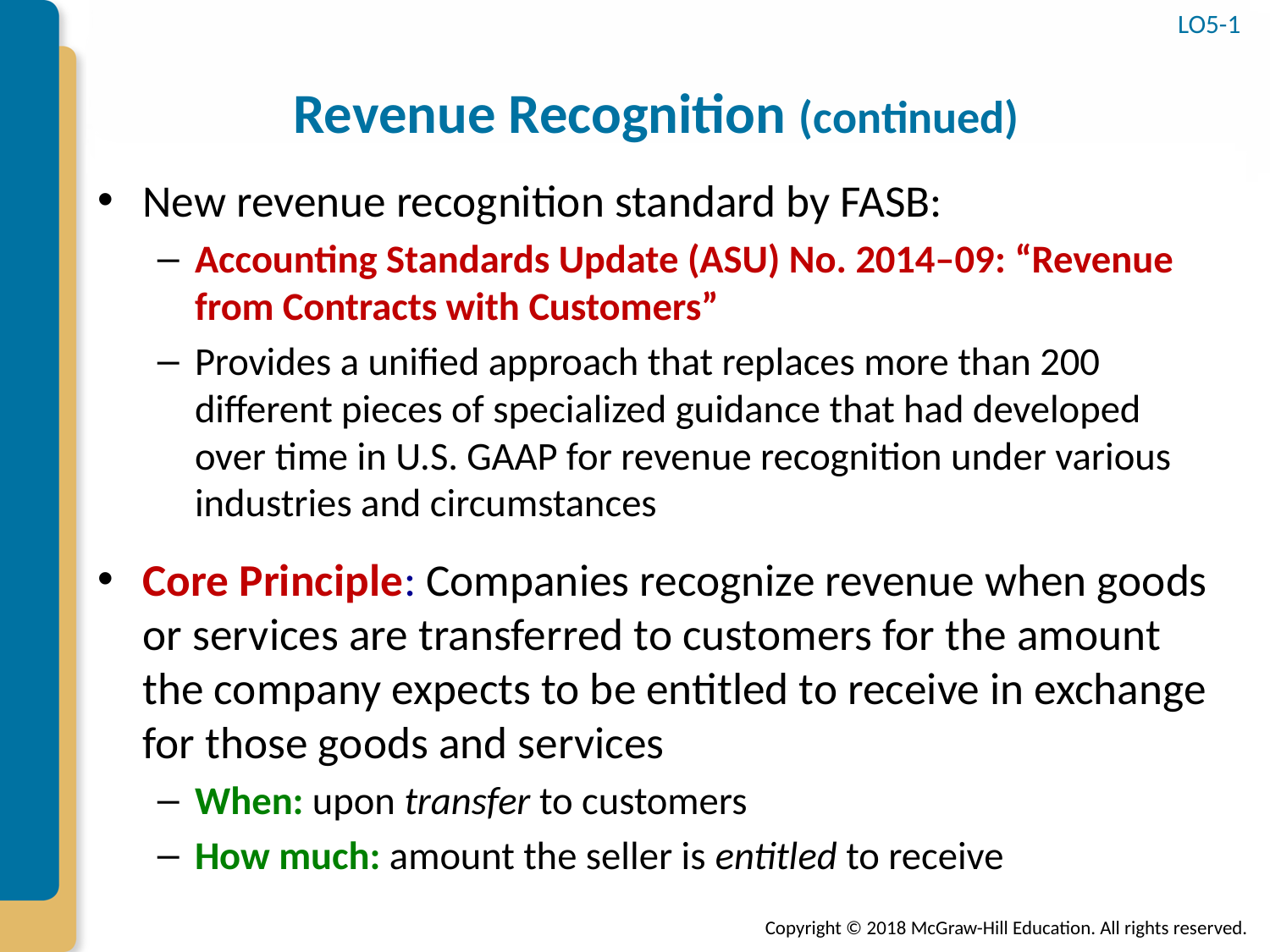

LO5-1
# Revenue Recognition (continued)
New revenue recognition standard by FASB:
Accounting Standards Update (ASU) No. 2014–09: “Revenue from Contracts with Customers”
Provides a unified approach that replaces more than 200 different pieces of specialized guidance that had developed over time in U.S. GAAP for revenue recognition under various industries and circumstances
Core Principle: Companies recognize revenue when goods or services are transferred to customers for the amount the company expects to be entitled to receive in exchange for those goods and services
When: upon transfer to customers
How much: amount the seller is entitled to receive